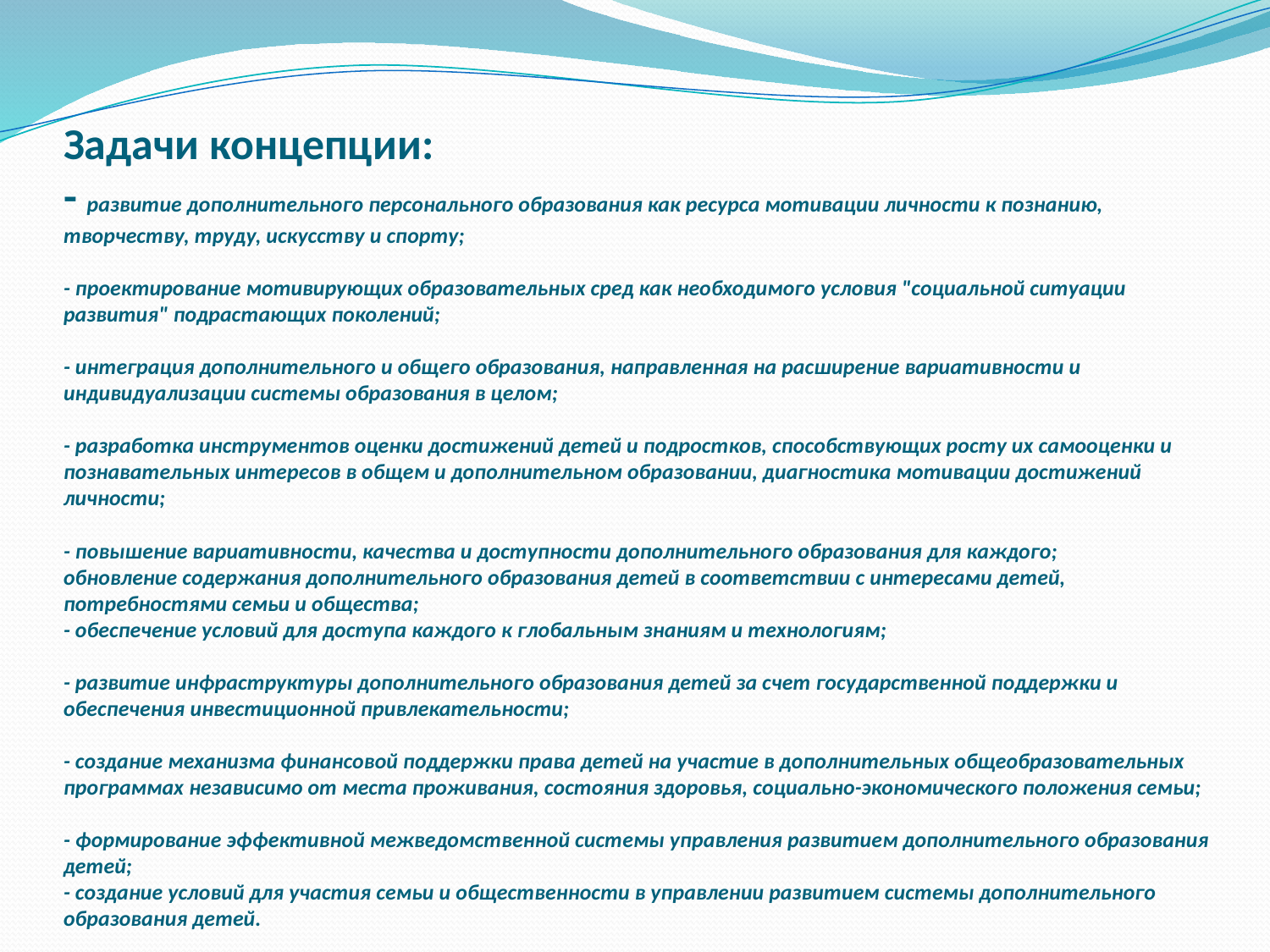

# Задачи концепции: - развитие дополнительного персонального образования как ресурса мотивации личности к познанию, творчеству, труду, искусству и спорту; - проектирование мотивирующих образовательных сред как необходимого условия "социальной ситуации развития" подрастающих поколений; - интеграция дополнительного и общего образования, направленная на расширение вариативности и индивидуализации системы образования в целом; - разработка инструментов оценки достижений детей и подростков, способствующих росту их самооценки и познавательных интересов в общем и дополнительном образовании, диагностика мотивации достижений личности; - повышение вариативности, качества и доступности дополнительного образования для каждого; обновление содержания дополнительного образования детей в соответствии с интересами детей, потребностями семьи и общества; - обеспечение условий для доступа каждого к глобальным знаниям и технологиям; - развитие инфраструктуры дополнительного образования детей за счет государственной поддержки и обеспечения инвестиционной привлекательности; - создание механизма финансовой поддержки права детей на участие в дополнительных общеобразовательных программах независимо от места проживания, состояния здоровья, социально-экономического положения семьи; - формирование эффективной межведомственной системы управления развитием дополнительного образования детей; - создание условий для участия семьи и общественности в управлении развитием системы дополнительного образования детей.